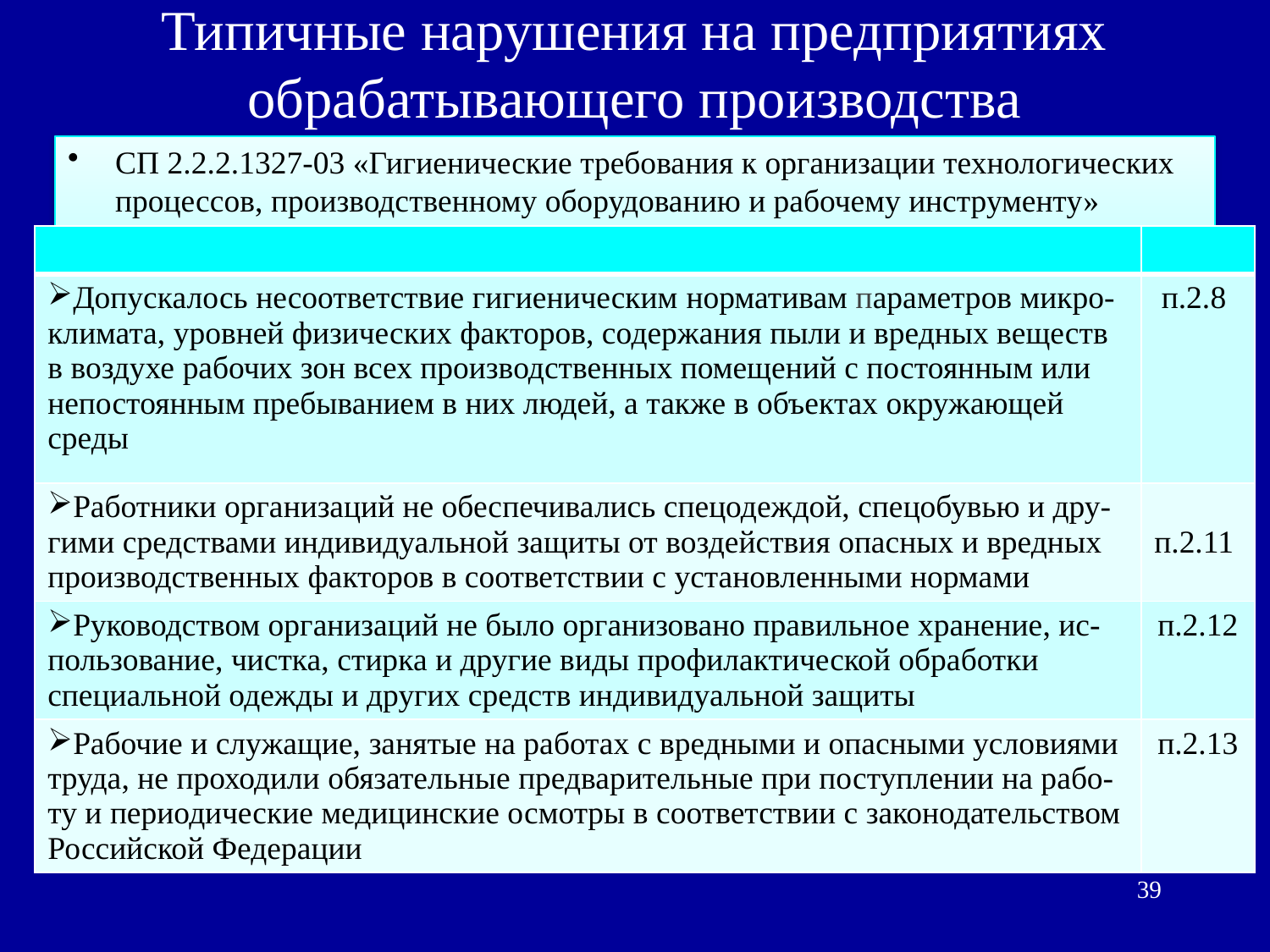

# Типичные нарушения на предприятиях обрабатывающего производства
СП 2.2.2.1327-03 «Гигиенические требования к организации технологических процессов, производственному оборудованию и рабочему инструменту»
|  |  |
| --- | --- |
| Допускалось несоответствие гигиеническим нормативам параметров микро-климата, уровней физических факторов, содержания пыли и вредных веществ в воздухе рабочих зон всех производственных помещений с постоянным или непостоянным пребыванием в них людей, а также в объектах окружающей среды | п.2.8 |
| Работники организаций не обеспечивались спецодеждой, спецобувью и дру-гими средствами индивидуальной защиты от воздействия опасных и вредных производственных факторов в соответствии с установленными нормами | п.2.11 |
| Руководством организаций не было организовано правильное хранение, ис-пользование, чистка, стирка и другие виды профилактической обработки специальной одежды и других средств индивидуальной защиты | п.2.12 |
| Рабочие и служащие, занятые на работах с вредными и опасными условиями труда, не проходили обязательные предварительные при поступлении на рабо-ту и периодические медицинские осмотры в соответствии с законодательством Российской Федерации | п.2.13 |
39